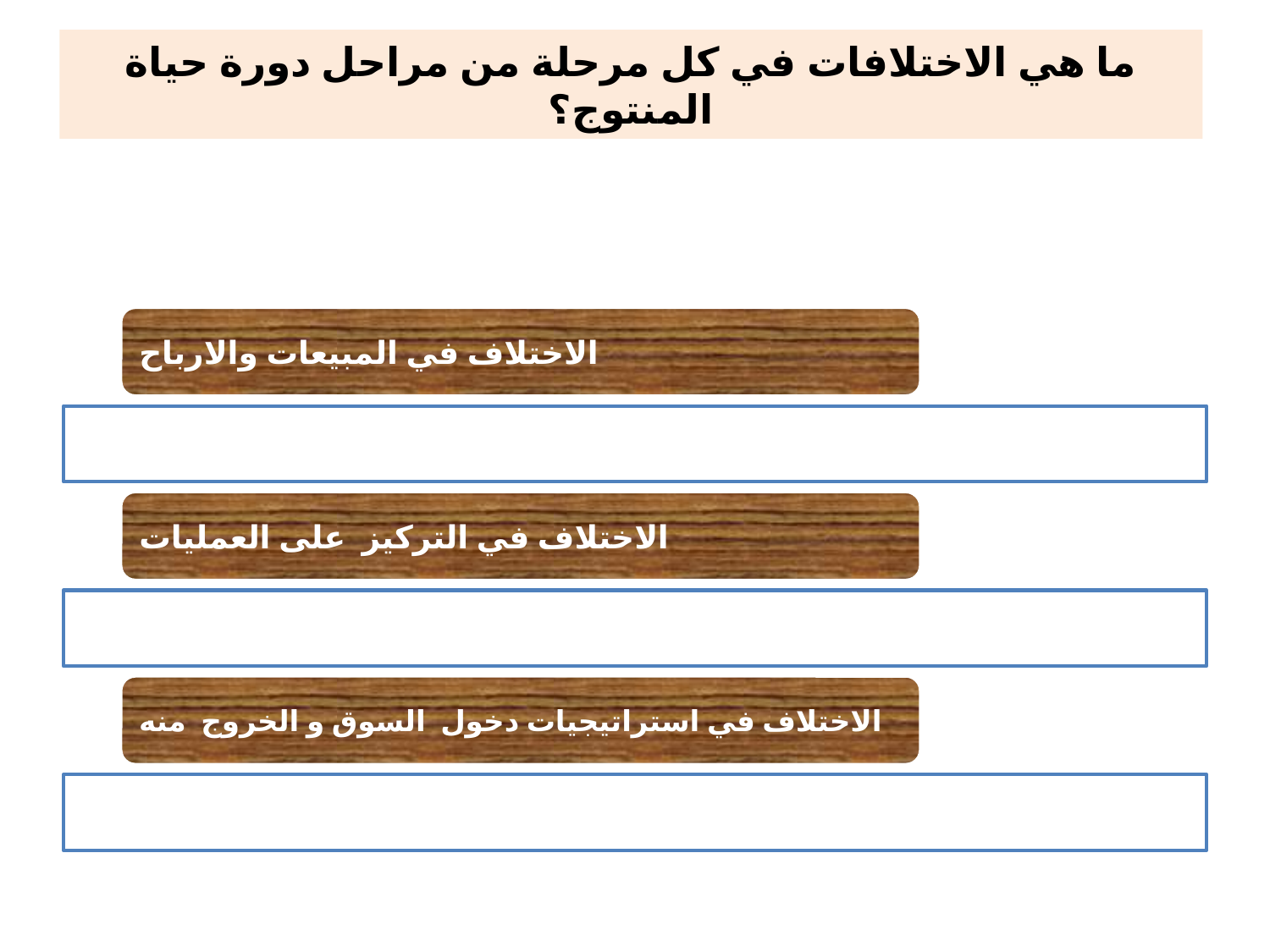

# ما هي الاختلافات في كل مرحلة من مراحل دورة حياة المنتوج؟